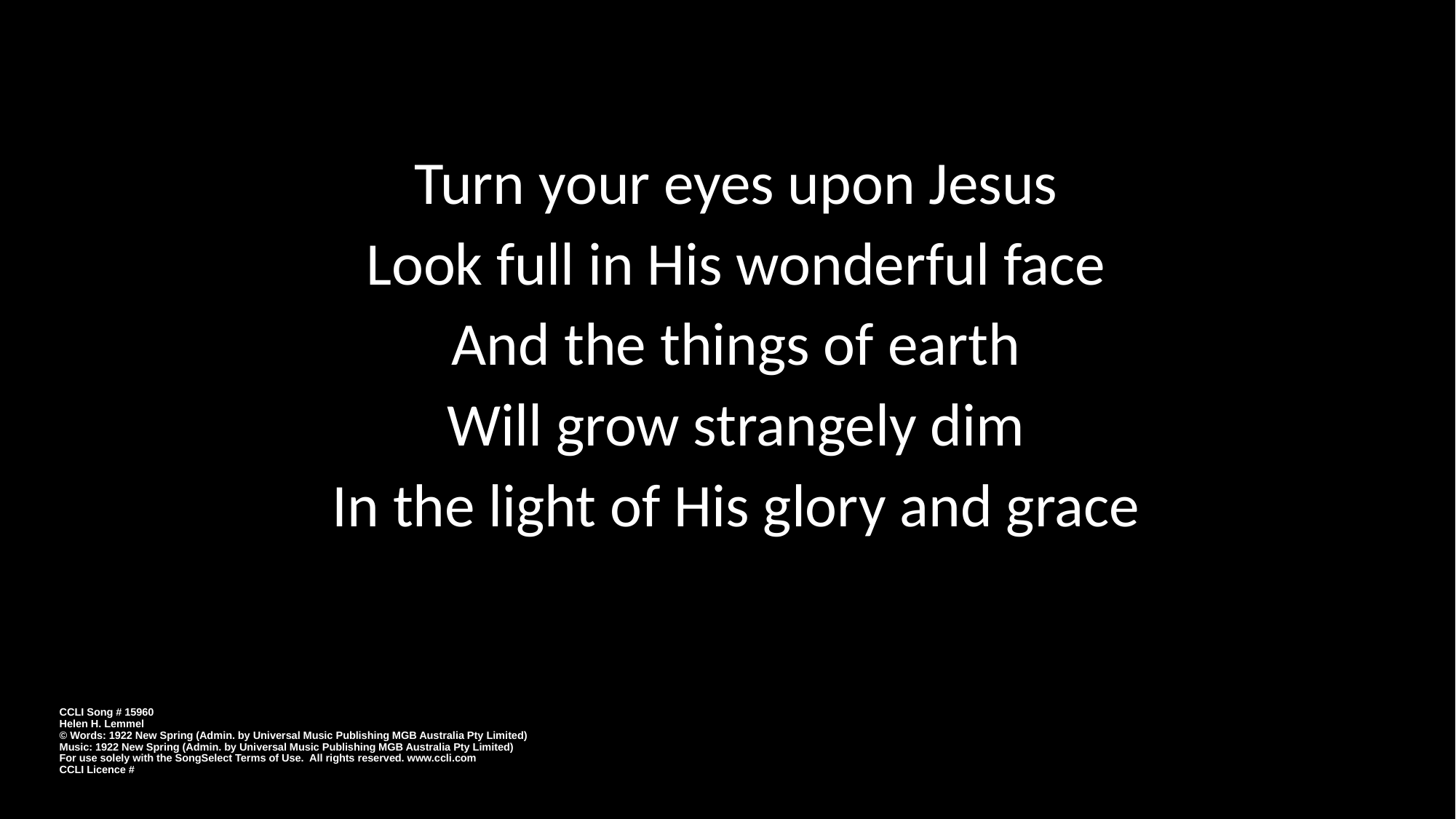

Turn your eyes upon Jesus
Look full in His wonderful face
And the things of earth
Will grow strangely dim
In the light of His glory and grace
CCLI Song # 15960
Helen H. Lemmel
© Words: 1922 New Spring (Admin. by Universal Music Publishing MGB Australia Pty Limited)
Music: 1922 New Spring (Admin. by Universal Music Publishing MGB Australia Pty Limited)
For use solely with the SongSelect Terms of Use.  All rights reserved. www.ccli.com
CCLI Licence #